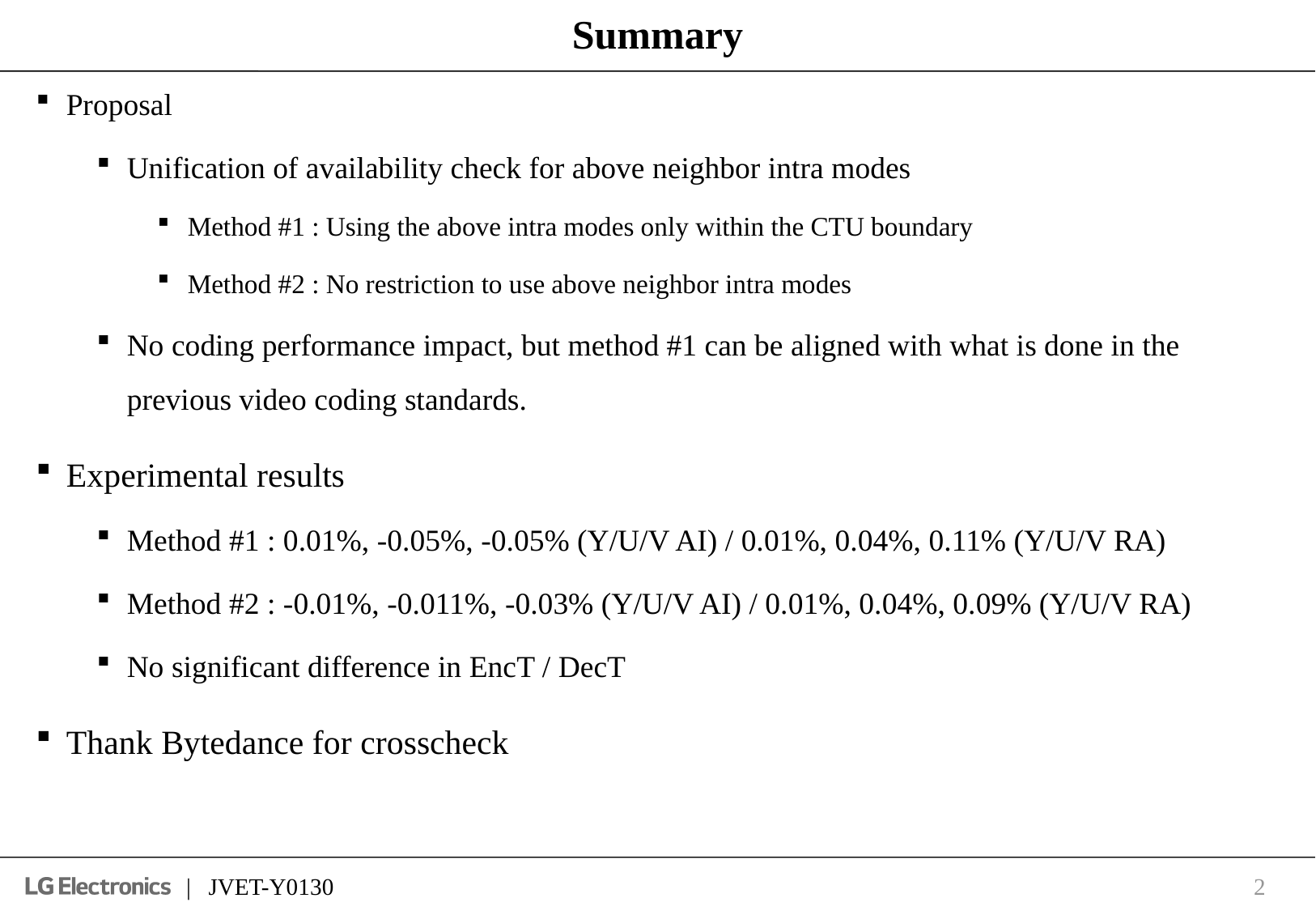

# Summary
Proposal
Unification of availability check for above neighbor intra modes
Method #1 : Using the above intra modes only within the CTU boundary
Method #2 : No restriction to use above neighbor intra modes
No coding performance impact, but method #1 can be aligned with what is done in the previous video coding standards.
Experimental results
Method #1 : 0.01%, -0.05%, -0.05% (Y/U/V AI) / 0.01%, 0.04%, 0.11% (Y/U/V RA)
Method #2 : -0.01%, -0.011%, -0.03% (Y/U/V AI) / 0.01%, 0.04%, 0.09% (Y/U/V RA)
No significant difference in EncT / DecT
Thank Bytedance for crosscheck

2